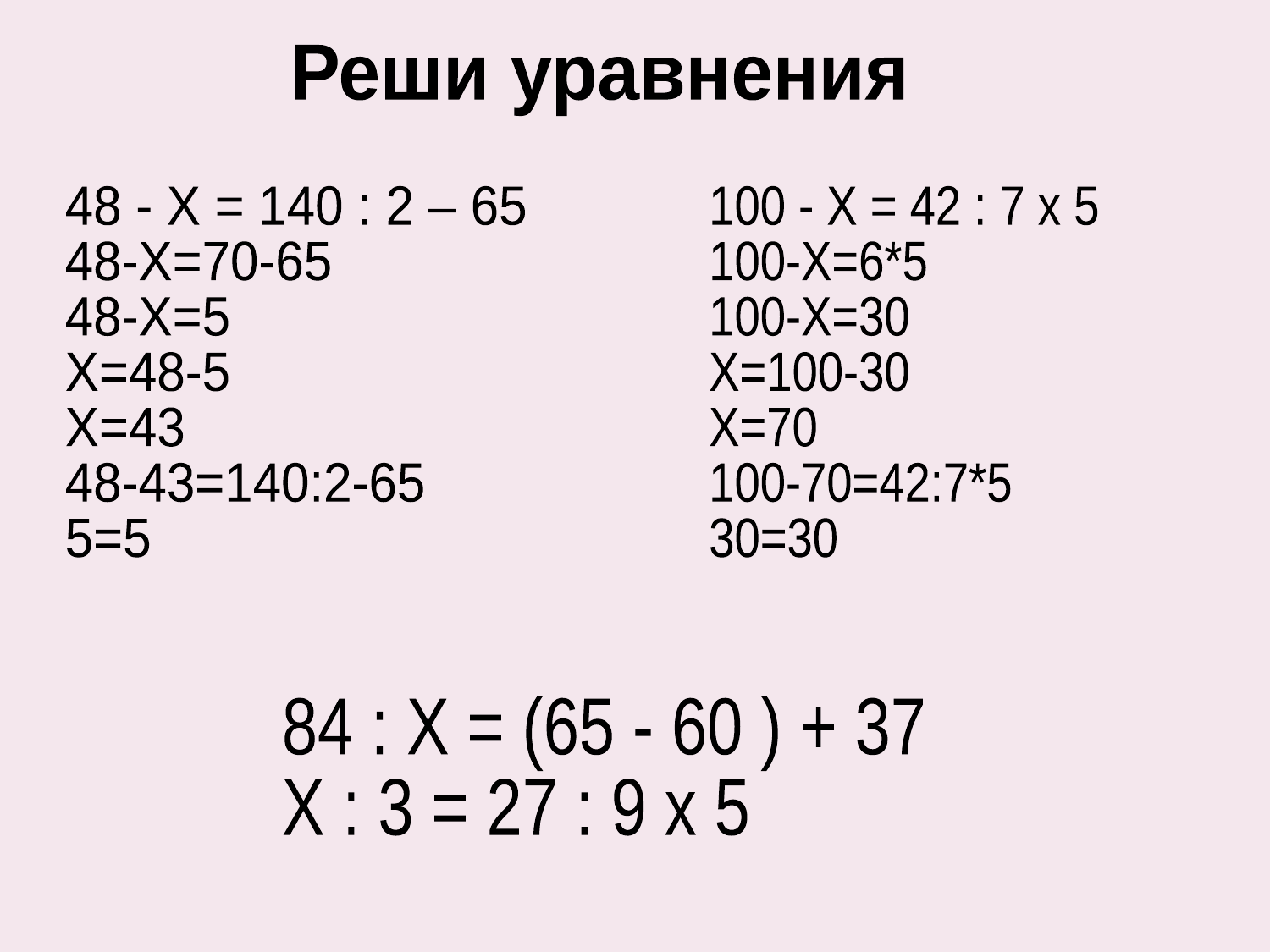

Реши уравнения
48 - Х = 140 : 2 – 65
48-Х=70-65
48-Х=5
Х=48-5
Х=43
48-43=140:2-65
5=5
100 - Х = 42 : 7 х 5
100-Х=6*5
100-Х=30
Х=100-30
Х=70
100-70=42:7*5
30=30
84 : Х = (65 - 60 ) + 37
Х : 3 = 27 : 9 х 5